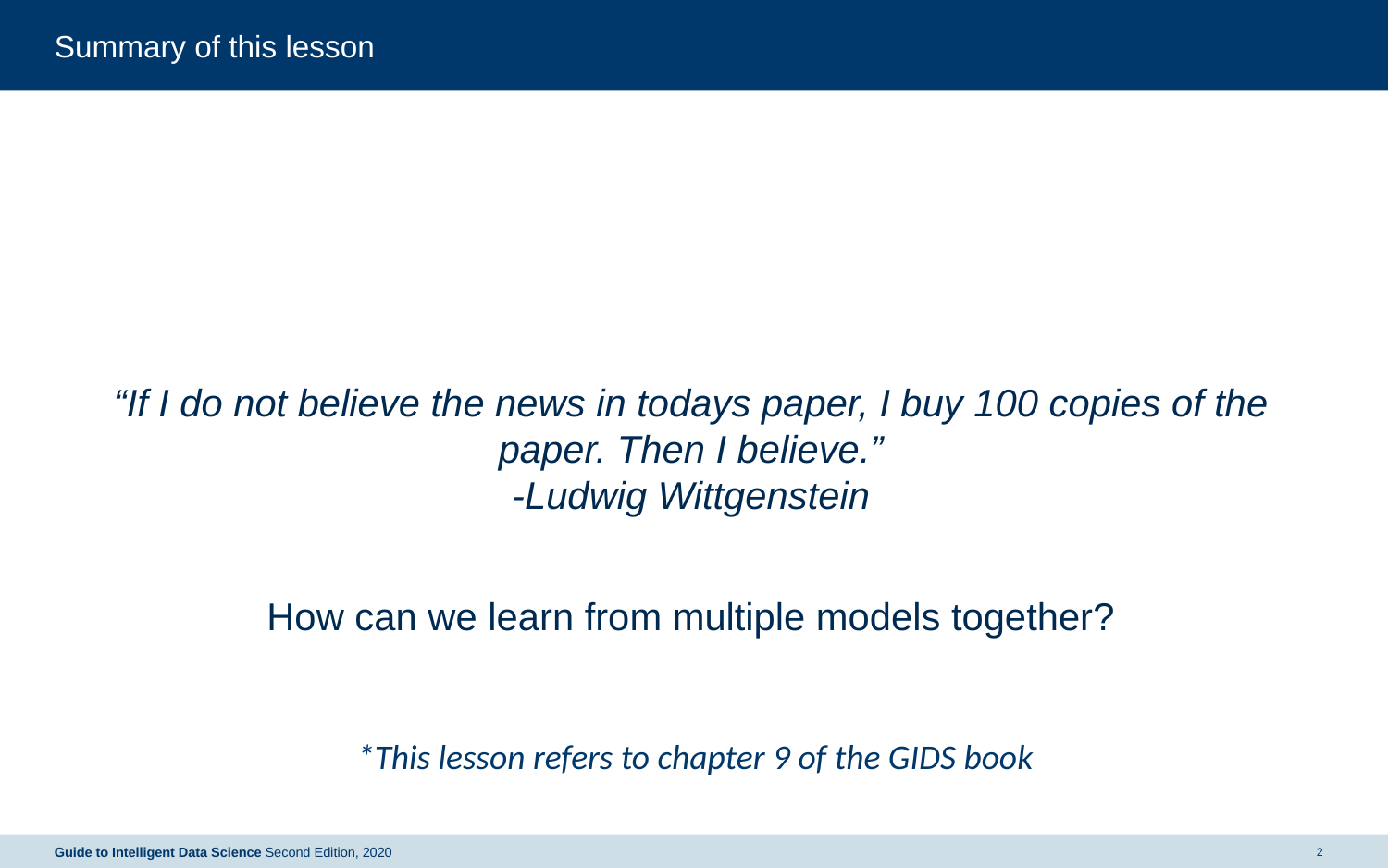

# Summary of this lesson
“If I do not believe the news in todays paper, I buy 100 copies of the paper. Then I believe.”
-Ludwig Wittgenstein

How can we learn from multiple models together?
*This lesson refers to chapter 9 of the GIDS book
Guide to Intelligent Data Science Second Edition, 2020
2